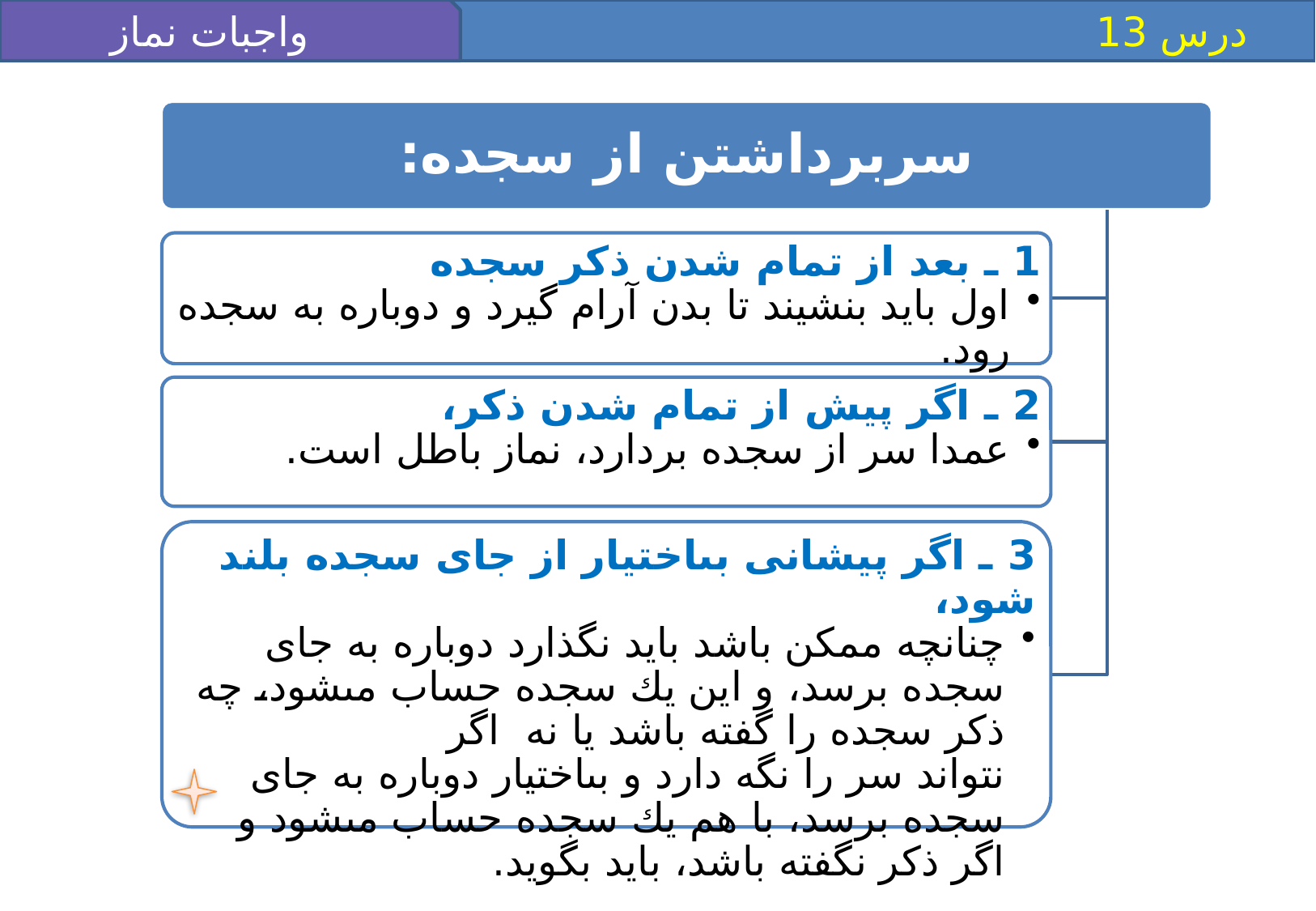

واجبات نماز 3
 درس 13
سربرداشتن از سجده:

1 ـ بعد از تمام شدن ذكر سجده
اول بايد بنشيند تا بدن آرام گيرد و دوباره به سجده رود.

2 ـ اگر پيش از تمام شدن ذكر،
عمدا سر از سجده بردارد، نماز باطل است.

3 ـ اگر پيشانى بى‏اختيار از جاى سجده بلند شود،
چنانچه ممكن باشد بايد نگذارد دوباره به جاى سجده برسد، و اين يك سجده حساب مى‏شود، چه ذكر سجده را گفته باشد يا نه  اگر
نتواند سر را نگه دارد و بى‏اختيار دوباره به جاى سجده برسد، با هم يك سجده حساب مى‏شود و اگر ذكر نگفته باشد، بايد بگويد.